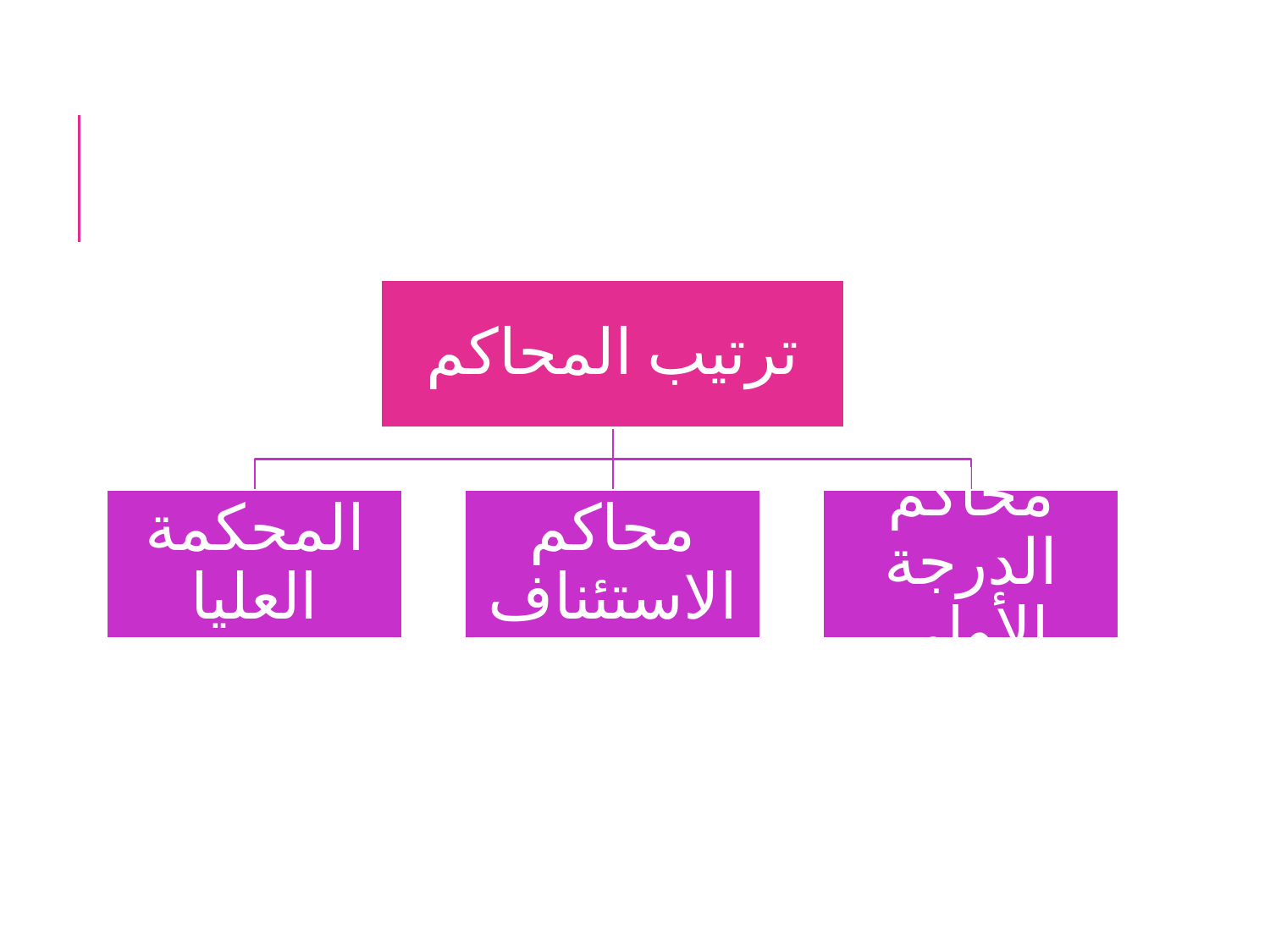

#
ترتيب المحاكم
محاكم الدرجة الأولى
محاكم الاستئناف
المحكمة العليا